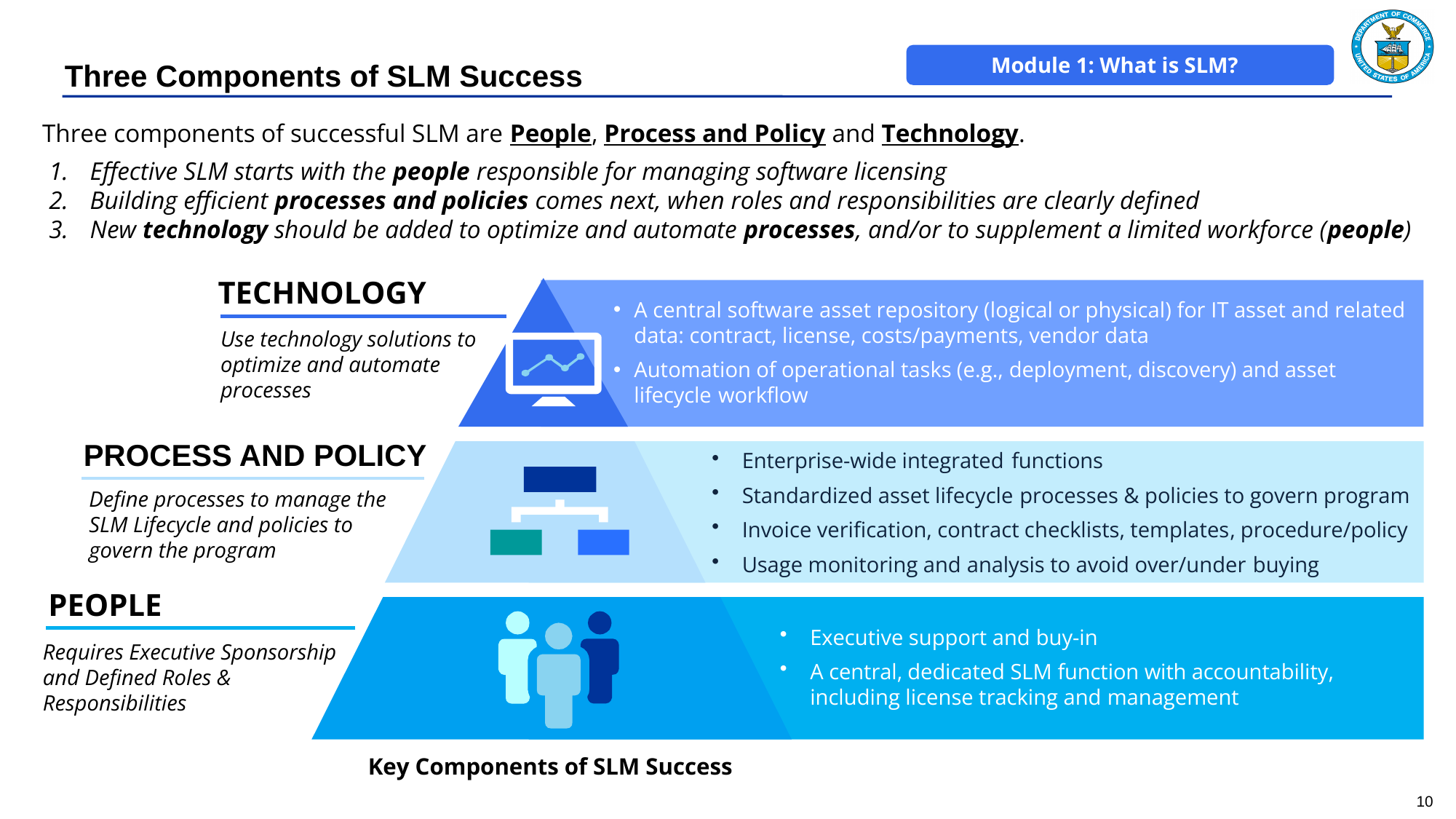

Module 1: What is SLM?
Three Components of SLM Success
Three components of successful SLM are People, Process and Policy and Technology.
Effective SLM starts with the people responsible for managing software licensing
Building efficient processes and policies comes next, when roles and responsibilities are clearly defined
New technology should be added to optimize and automate processes, and/or to supplement a limited workforce (people)
TECHNOLOGY

A central software asset repository (logical or physical) for IT asset and related data: contract, license, costs/payments, vendor data
Automation of operational tasks (e.g., deployment, discovery) and asset lifecycle workflow
Use technology solutions to optimize and automate processes

PROCESS AND POLICY

Enterprise-wide integrated functions
Standardized asset lifecycle processes & policies to govern program
Invoice verification, contract checklists, templates, procedure/policy
Usage monitoring and analysis to avoid over/under buying

Define processes to manage the SLM Lifecycle and policies to govern the program
PEOPLE

Executive support and buy-in
A central, dedicated SLM function with accountability, including license tracking and management
Requires Executive Sponsorship
and Defined Roles & Responsibilities
Key Components of SLM Success